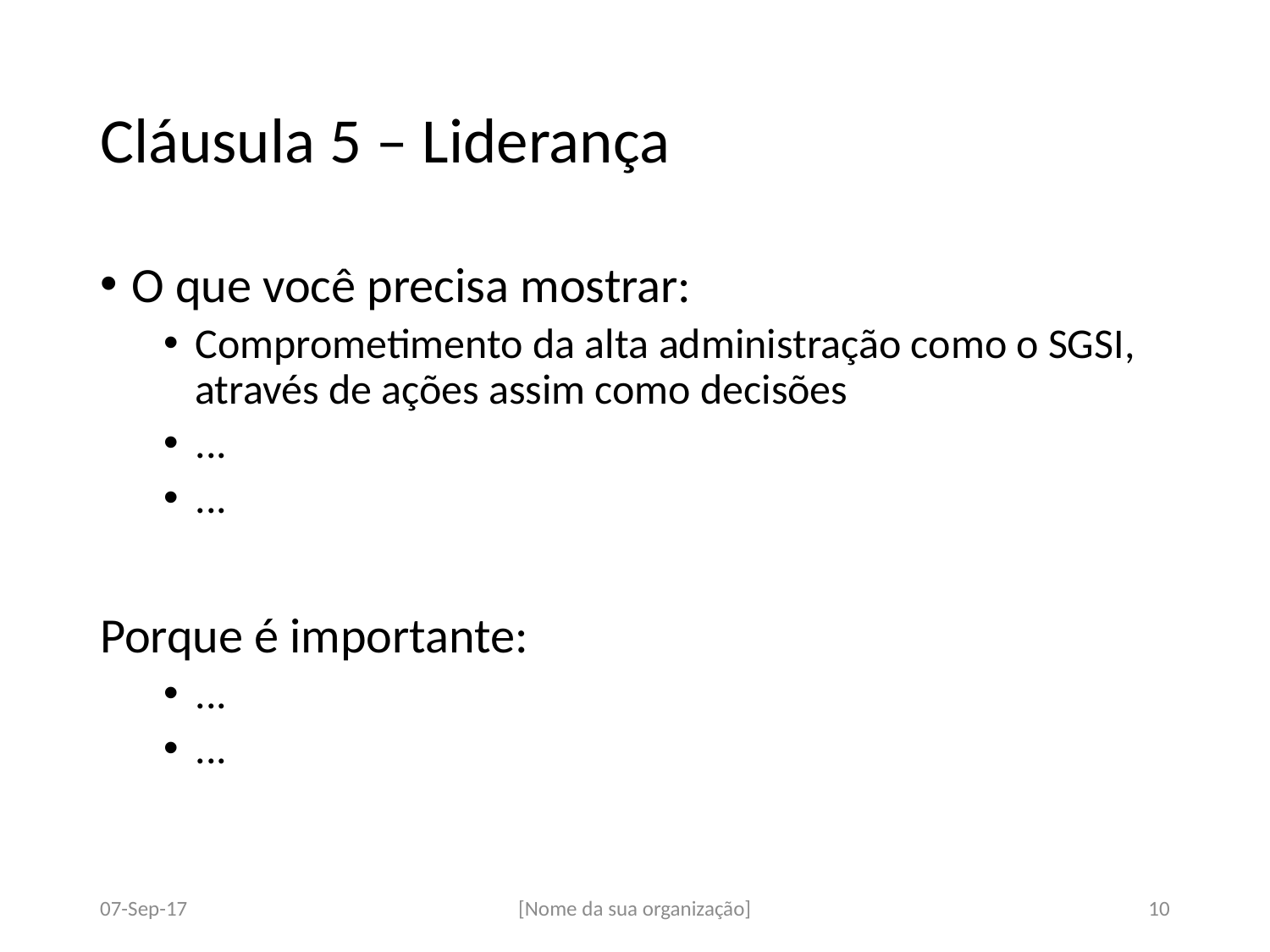

# Cláusula 5 – Liderança
O que você precisa mostrar:
Comprometimento da alta administração como o SGSI, através de ações assim como decisões
...
...

Porque é importante:
...
...
07-Sep-17
[Nome da sua organização]
10